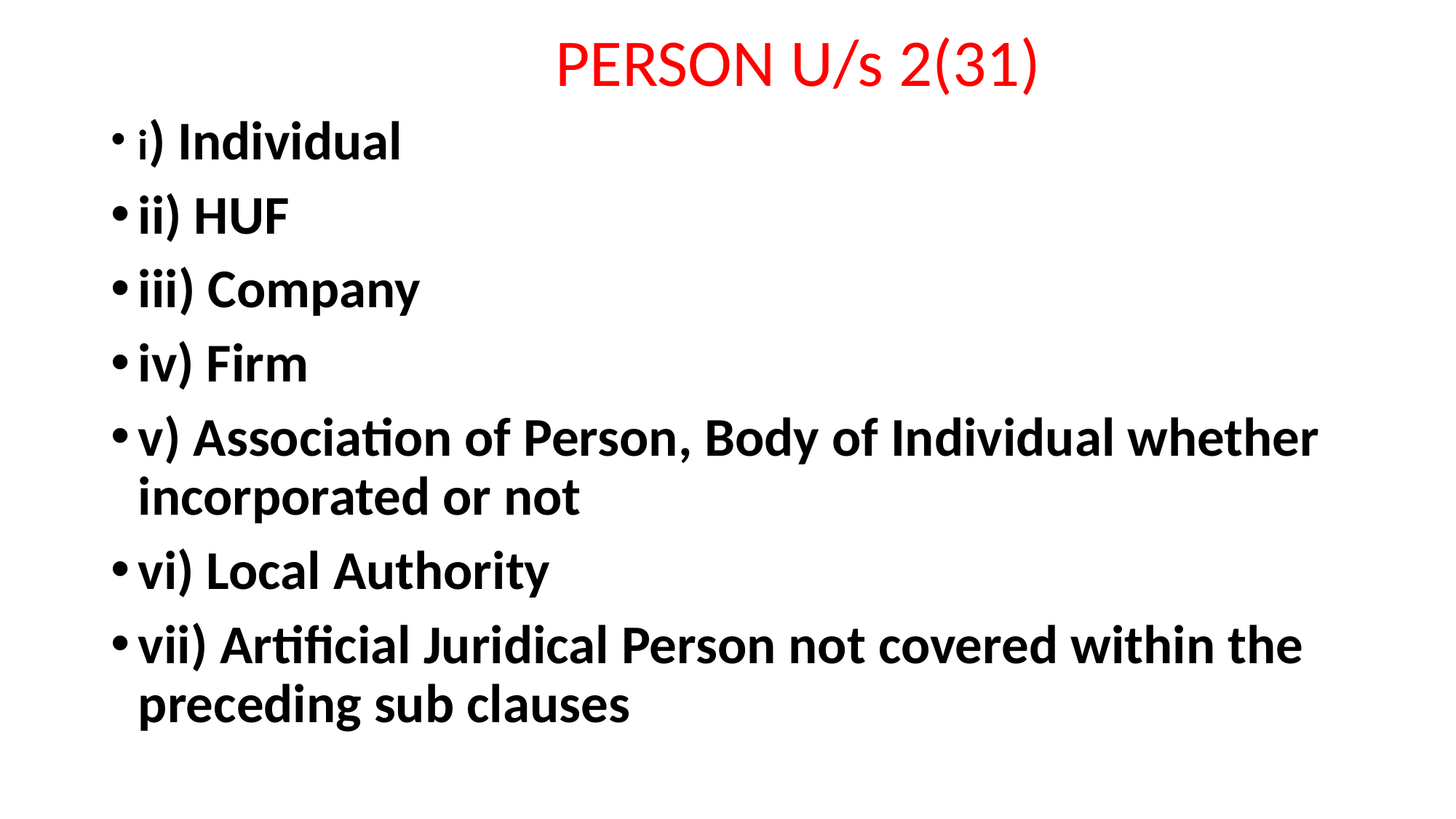

# PERSON U/s 2(31)
i) Individual
ii) HUF
iii) Company
iv) Firm
v) Association of Person, Body of Individual whether incorporated or not
vi) Local Authority
vii) Artificial Juridical Person not covered within the preceding sub clauses